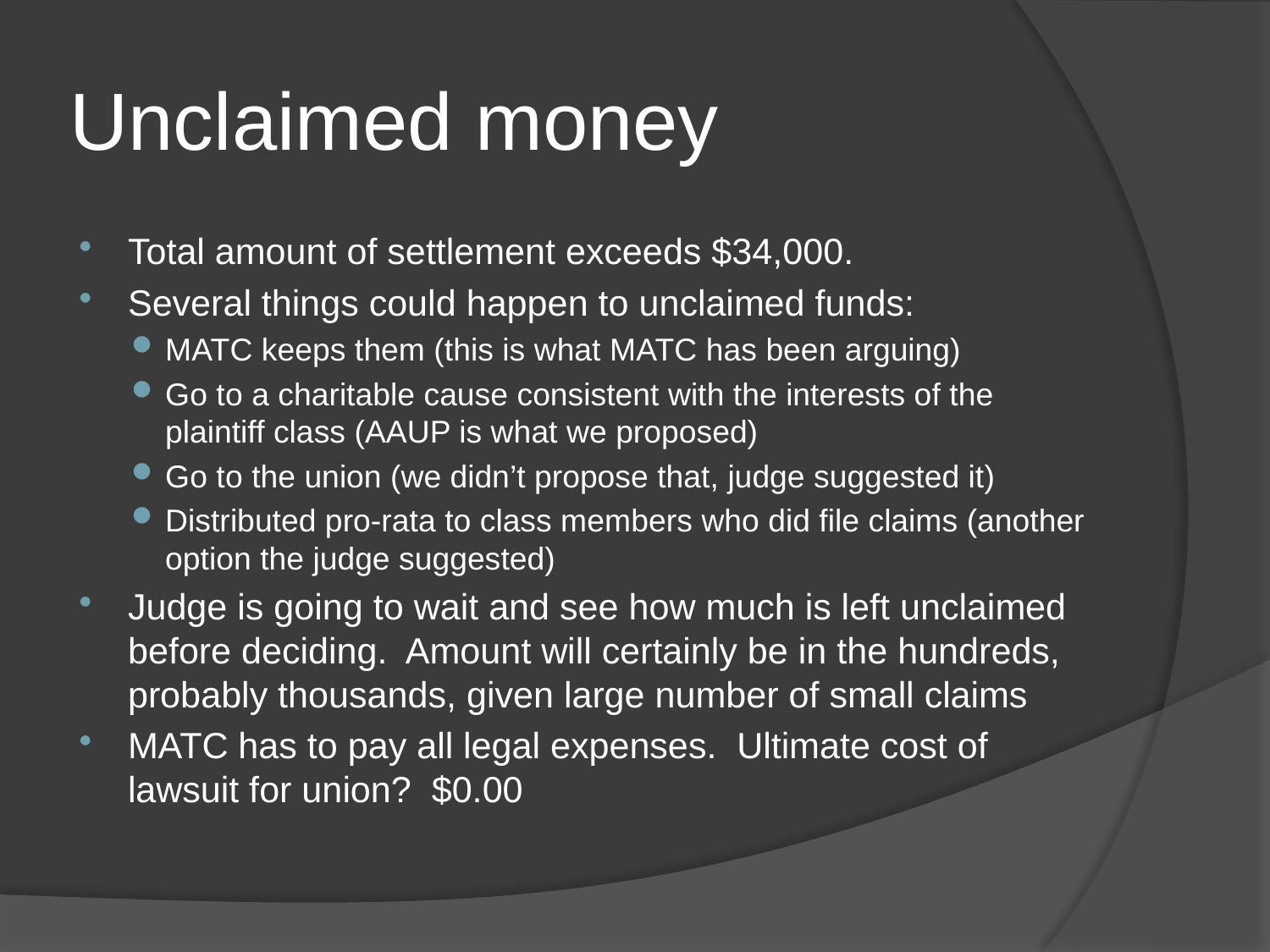

# Unclaimed money
Total amount of settlement exceeds $34,000.
Several things could happen to unclaimed funds:
MATC keeps them (this is what MATC has been arguing)
Go to a charitable cause consistent with the interests of the plaintiff class (AAUP is what we proposed)
Go to the union (we didn’t propose that, judge suggested it)
Distributed pro-rata to class members who did file claims (another option the judge suggested)
Judge is going to wait and see how much is left unclaimed before deciding.  Amount will certainly be in the hundreds, probably thousands, given large number of small claims
MATC has to pay all legal expenses.  Ultimate cost of lawsuit for union?  $0.00